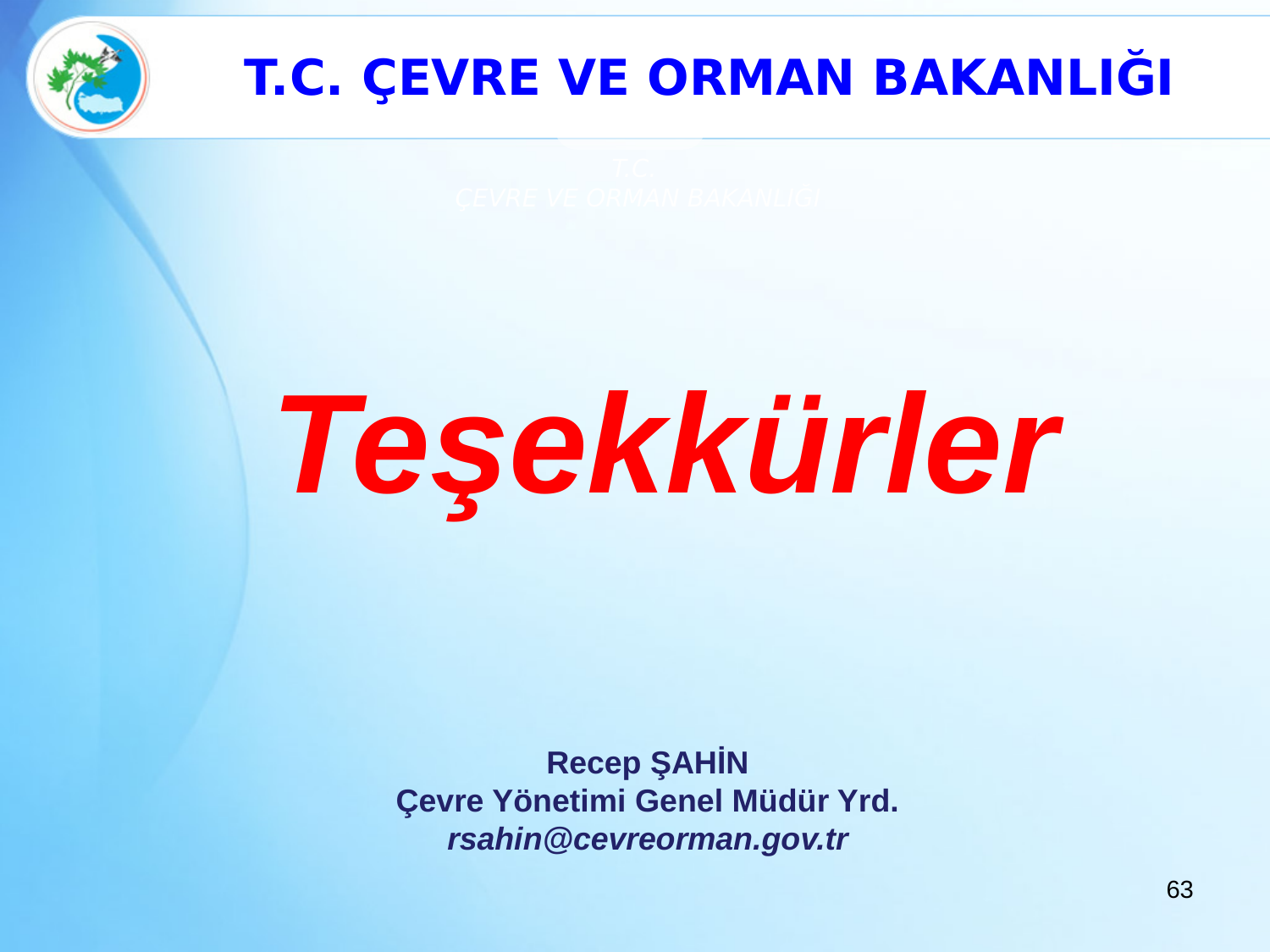

T.C. ÇEVRE VE ORMAN BAKANLIĞI

T.C.
ÇEVRE VE ORMAN BAKANLIĞI
Teşekkürler
Recep ŞAHİN
Çevre Yönetimi Genel Müdür Yrd.
rsahin@cevreorman.gov.tr
63